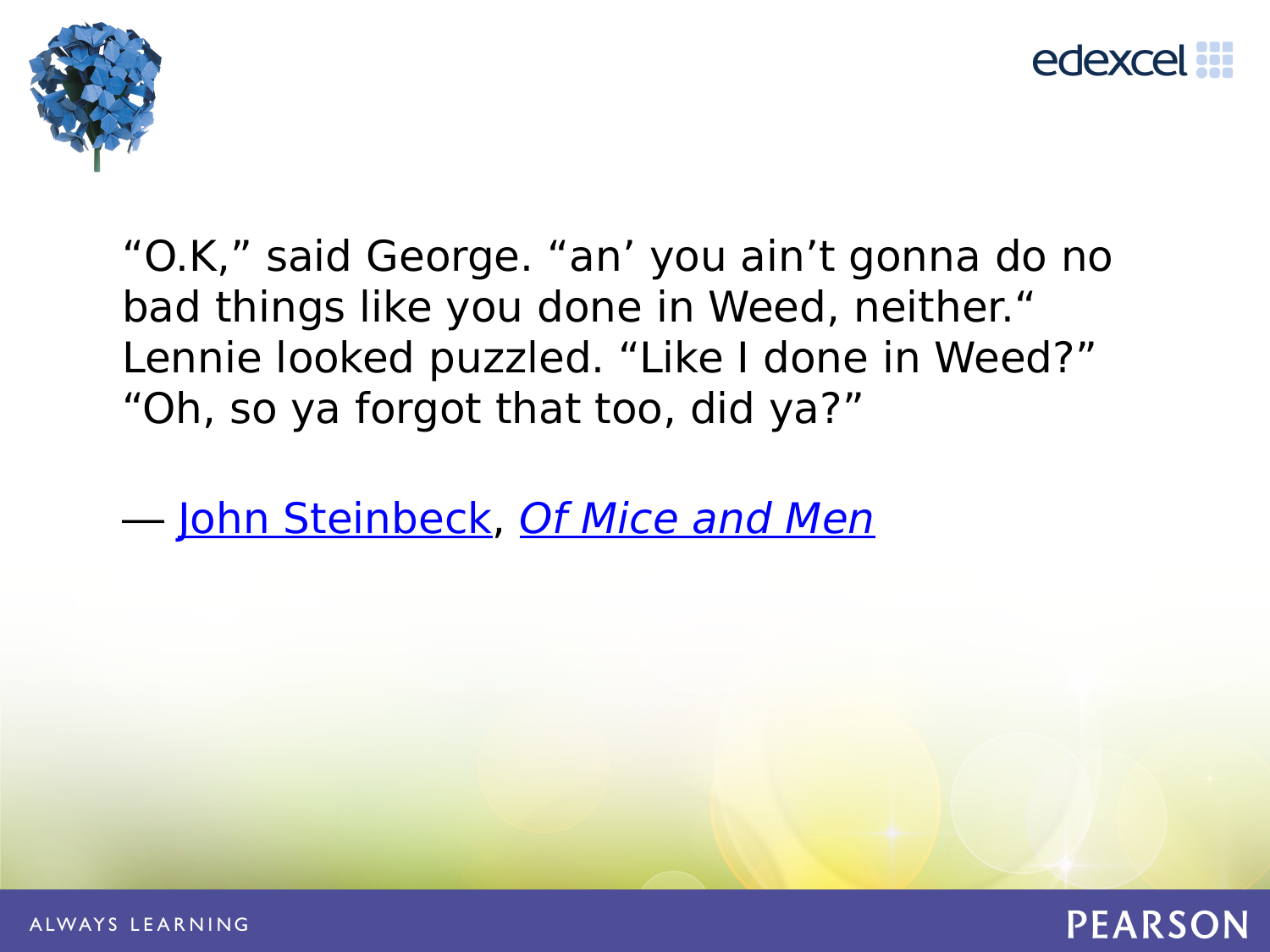

“O.K,” said George. “an’ you ain’t gonna do no bad things like you done in Weed, neither.“ Lennie looked puzzled. “Like I done in Weed?” “Oh, so ya forgot that too, did ya?”
― John Steinbeck, Of Mice and Men